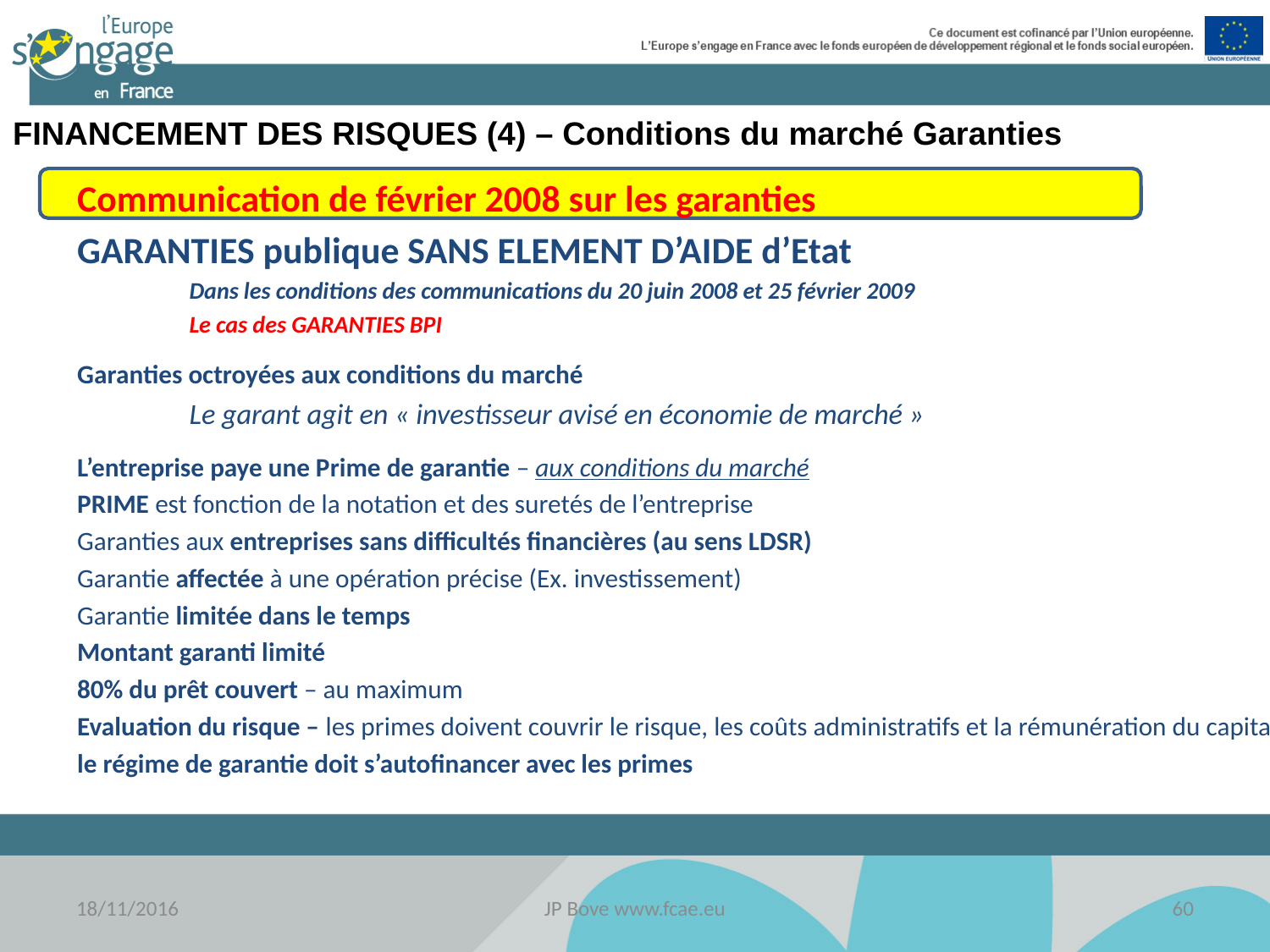

FINANCEMENT DES RISQUES (4) – Conditions du marché Garanties

Communication de février 2008 sur les garanties
GARANTIES publique SANS ELEMENT D’AIDE d’Etat
Dans les conditions des communications du 20 juin 2008 et 25 février 2009
Le cas des GARANTIES BPI

Garanties octroyées aux conditions du marché
Le garant agit en « investisseur avisé en économie de marché »

L’entreprise paye une Prime de garantie – aux conditions du marché
PRIME est fonction de la notation et des suretés de l’entreprise
Garanties aux entreprises sans difficultés financières (au sens LDSR)
Garantie affectée à une opération précise (Ex. investissement)
Garantie limitée dans le temps
Montant garanti limité
80% du prêt couvert – au maximum
Evaluation du risque – les primes doivent couvrir le risque, les coûts administratifs et la rémunération du capital
le régime de garantie doit s’autofinancer avec les primes

18/11/2016
JP Bove www.fcae.eu
60